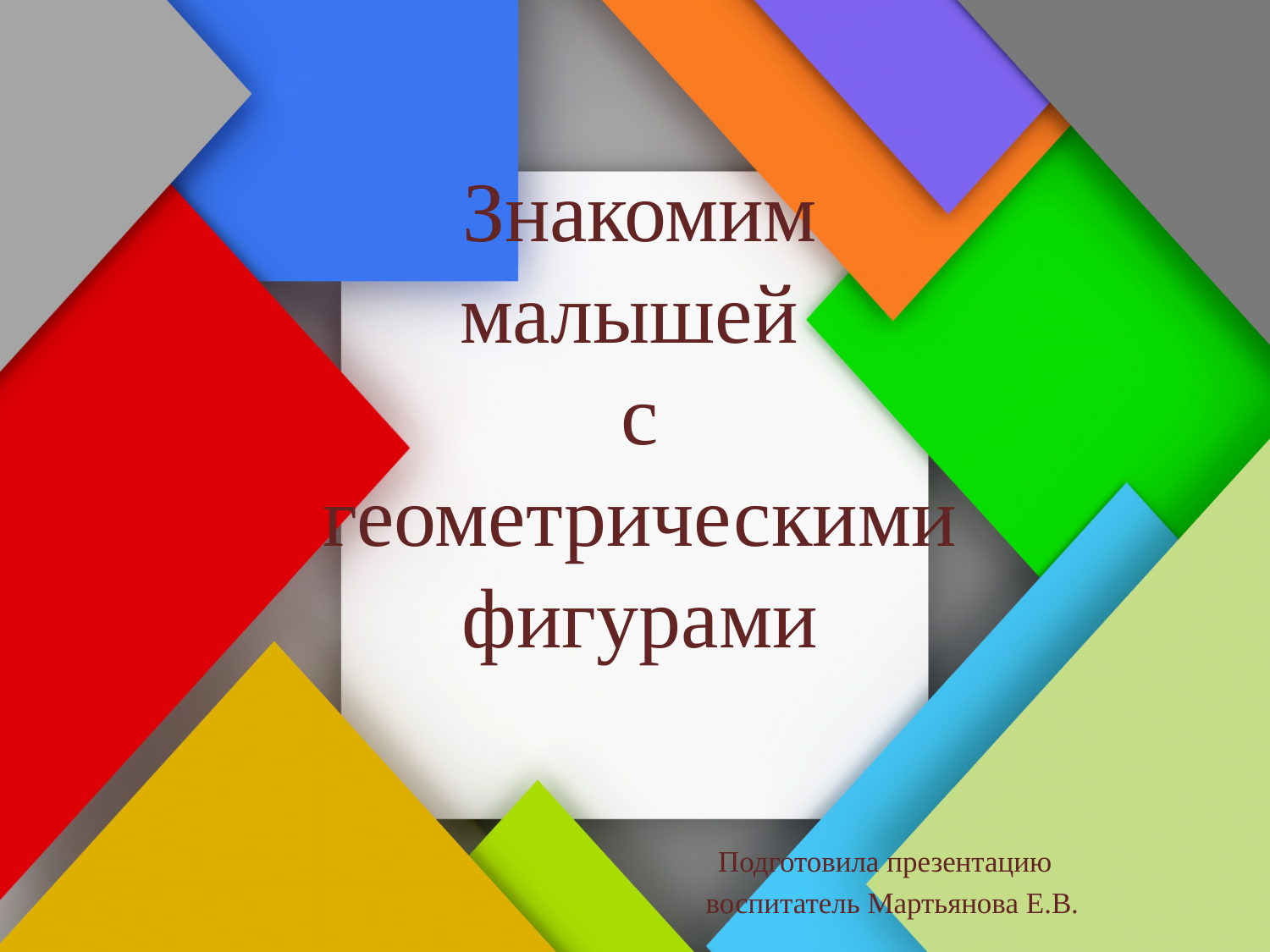

# Знакомим малышей с геометрическими фигурами
Подготовила презентацию
  воспитатель Мартьянова Е.В.